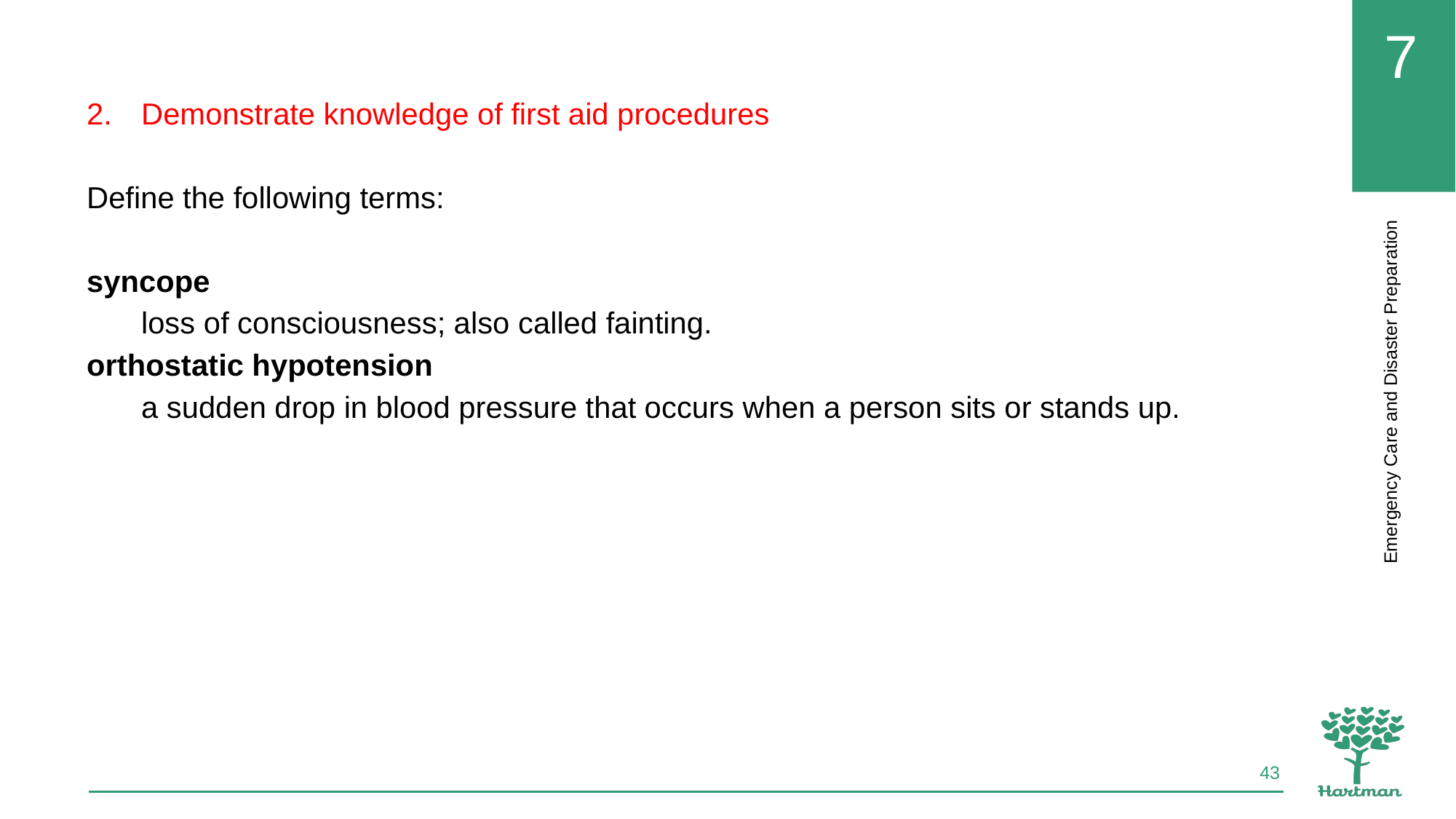

Demonstrate knowledge of first aid procedures

Define the following terms:

syncope
loss of consciousness; also called fainting.
orthostatic hypotension
a sudden drop in blood pressure that occurs when a person sits or stands up.

43